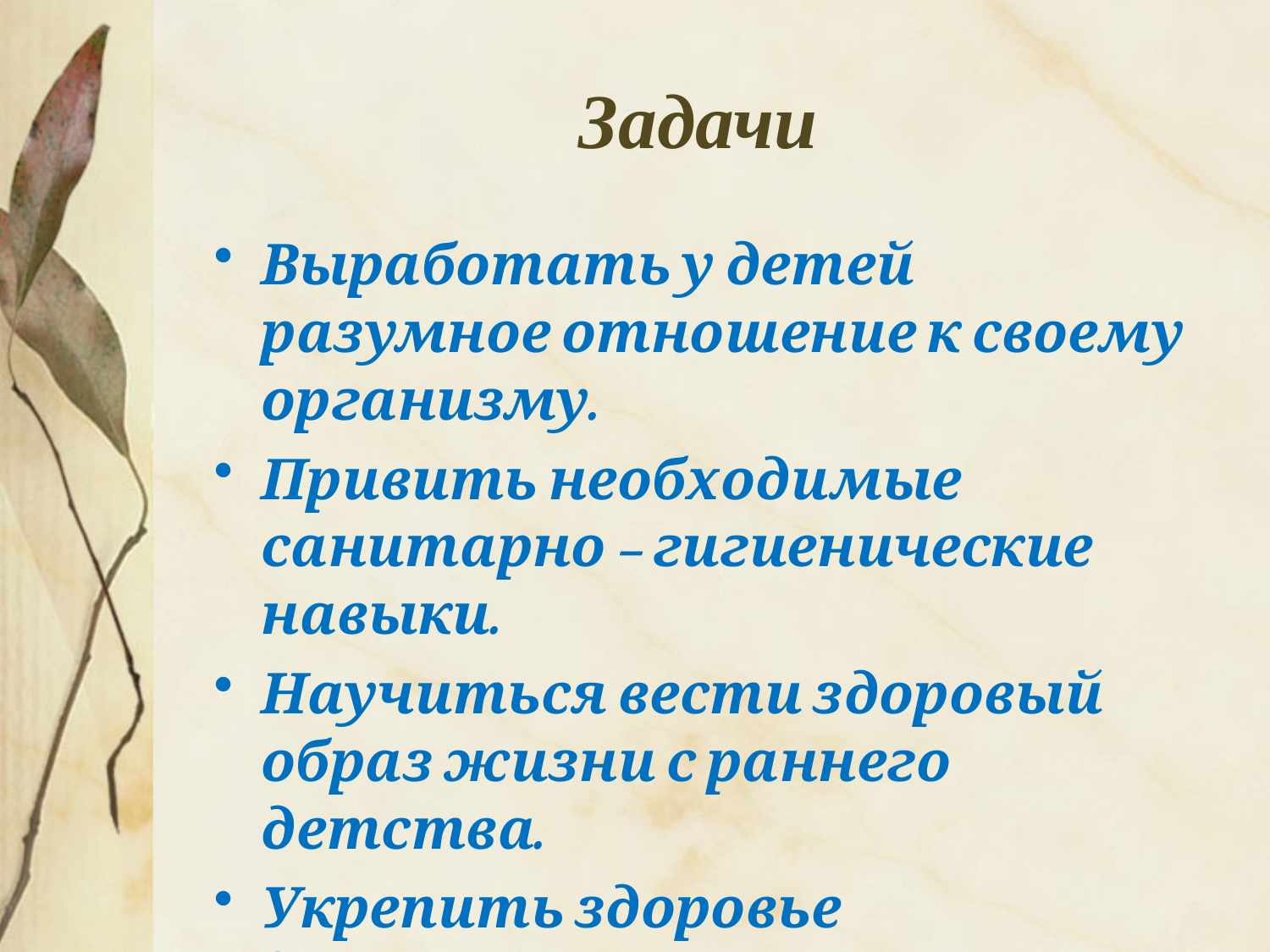

# Задачи
Выработать у детей разумное отношение к своему организму.
Привить необходимые санитарно – гигиенические навыки.
Научиться вести здоровый образ жизни с раннего детства.
Укрепить здоровье дошкольников.